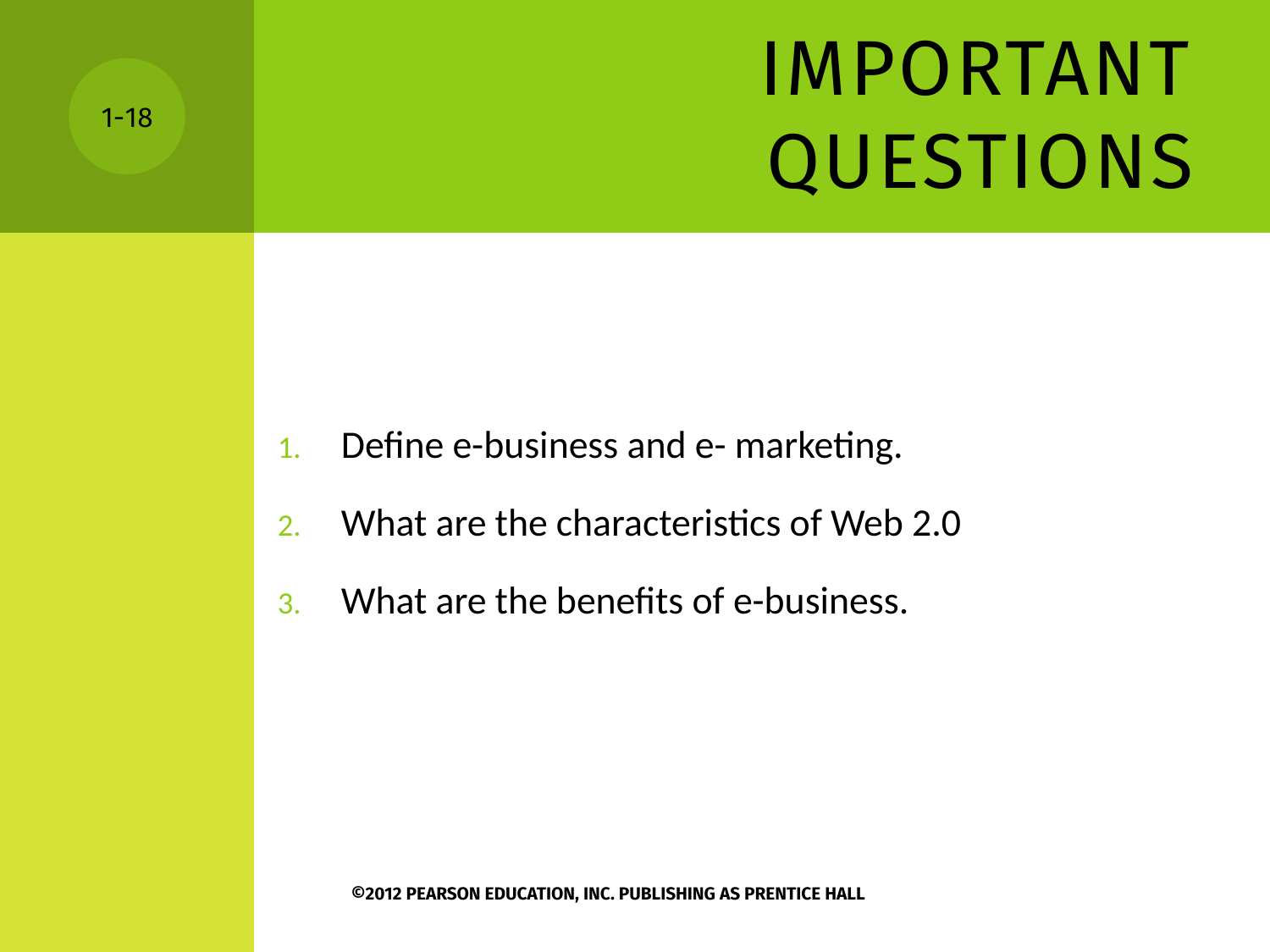

# Important Questions
1-18

Define e-business and e- marketing.
What are the characteristics of Web 2.0
What are the benefits of e-business.

©2012 PEARSON EDUCATION, INC. PUBLISHING AS PRENTICE HALL